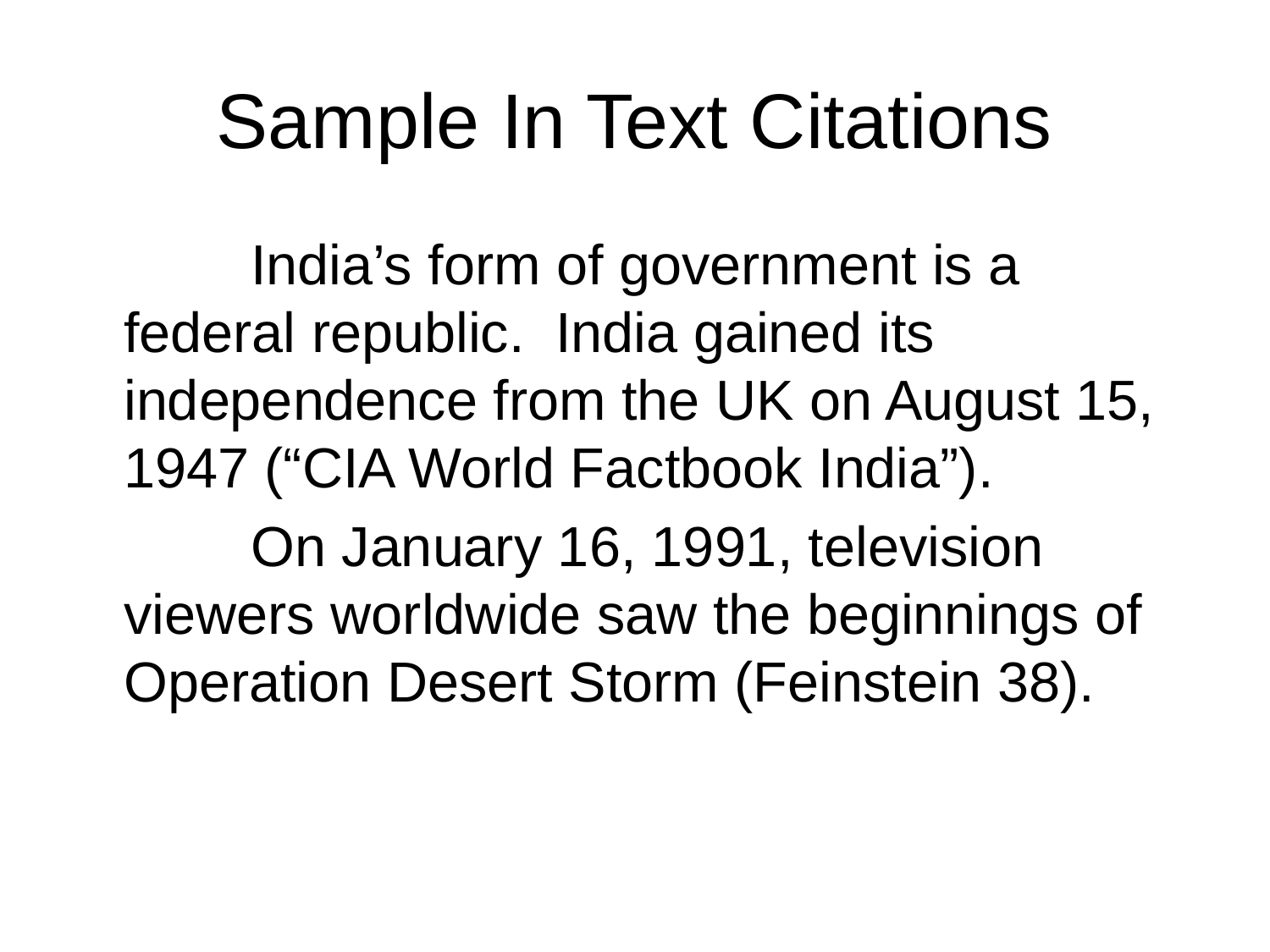

# Sample In Text Citations
		India’s form of government is a federal republic.  India gained its independence from the UK on August 15, 1947 (“CIA World Factbook India”).
		On January 16, 1991, television viewers worldwide saw the beginnings of Operation Desert Storm (Feinstein 38).